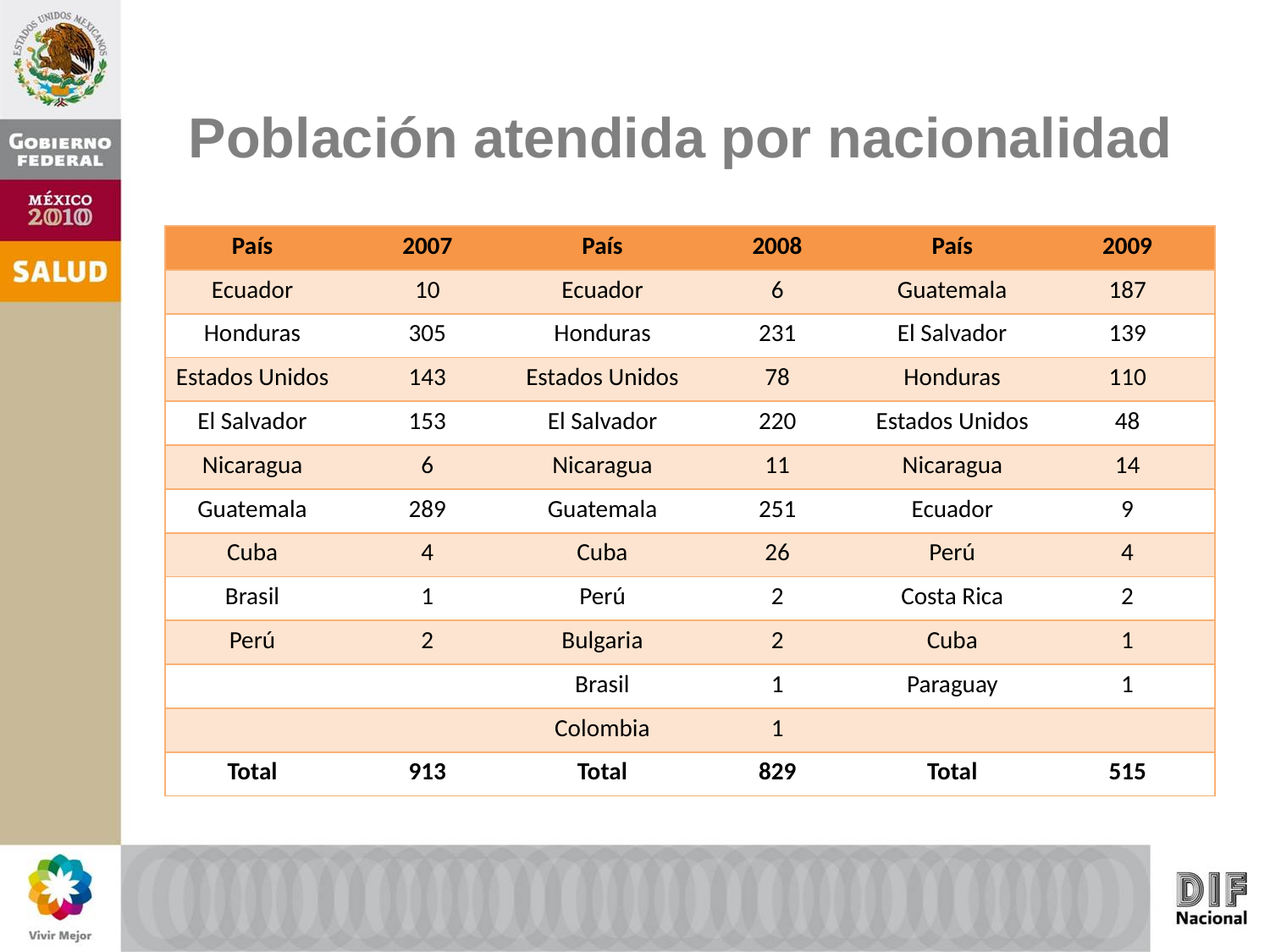

Población atendida por nacionalidad
| País | 2007 | País | 2008 | País | 2009 |
| --- | --- | --- | --- | --- | --- |
| Ecuador | 10 | Ecuador | 6 | Guatemala | 187 |
| Honduras | 305 | Honduras | 231 | El Salvador | 139 |
| Estados Unidos | 143 | Estados Unidos | 78 | Honduras | 110 |
| El Salvador | 153 | El Salvador | 220 | Estados Unidos | 48 |
| Nicaragua | 6 | Nicaragua | 11 | Nicaragua | 14 |
| Guatemala | 289 | Guatemala | 251 | Ecuador | 9 |
| Cuba | 4 | Cuba | 26 | Perú | 4 |
| Brasil | 1 | Perú | 2 | Costa Rica | 2 |
| Perú | 2 | Bulgaria | 2 | Cuba | 1 |
|  |  | Brasil | 1 | Paraguay | 1 |
|  |  | Colombia | 1 |  |  |
| Total | 913 | Total | 829 | Total | 515 |